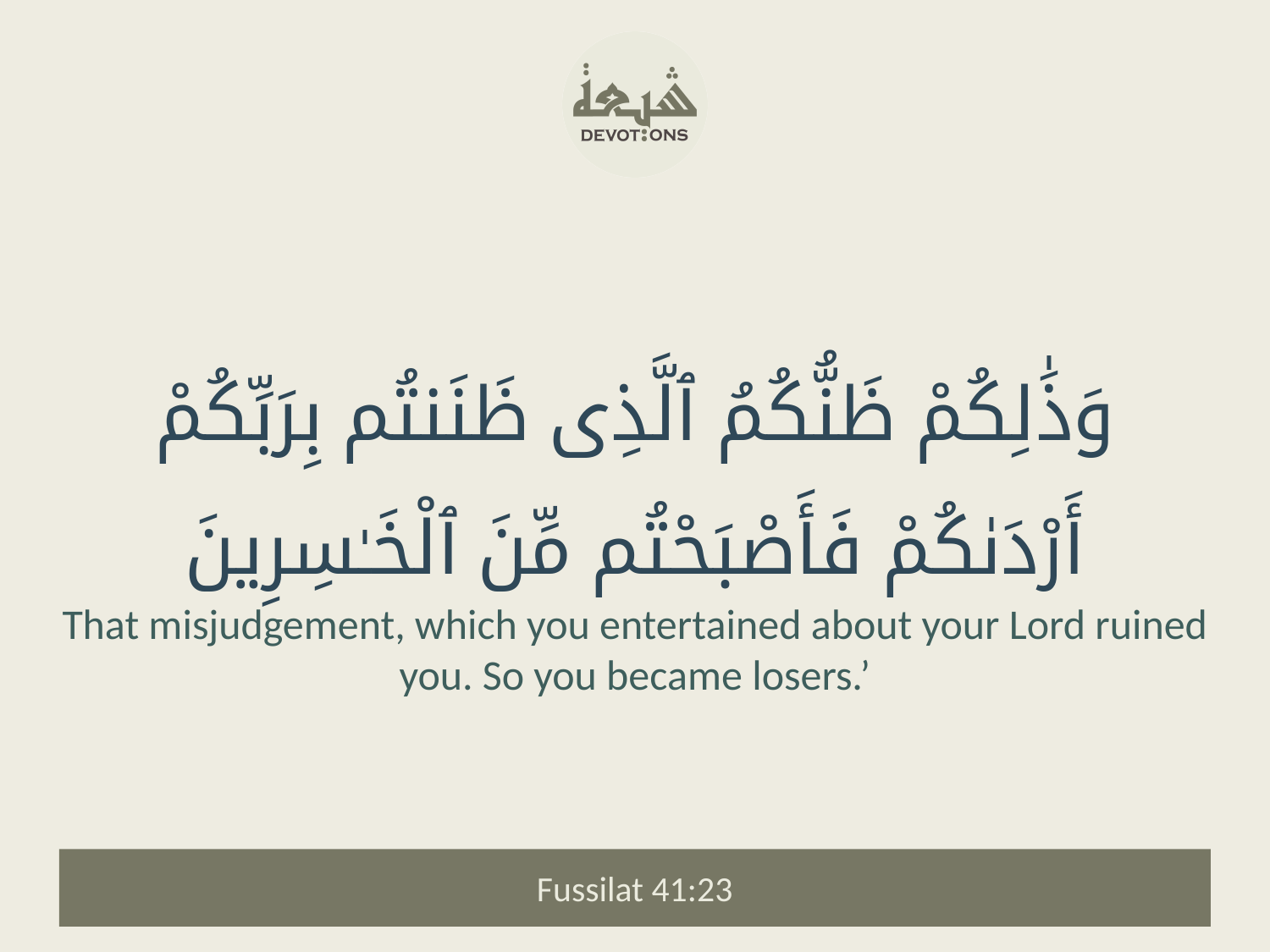

وَذَٰلِكُمْ ظَنُّكُمُ ٱلَّذِى ظَنَنتُم بِرَبِّكُمْ أَرْدَىٰكُمْ فَأَصْبَحْتُم مِّنَ ٱلْخَـٰسِرِينَ
That misjudgement, which you entertained about your Lord ruined you. So you became losers.’
Fussilat 41:23